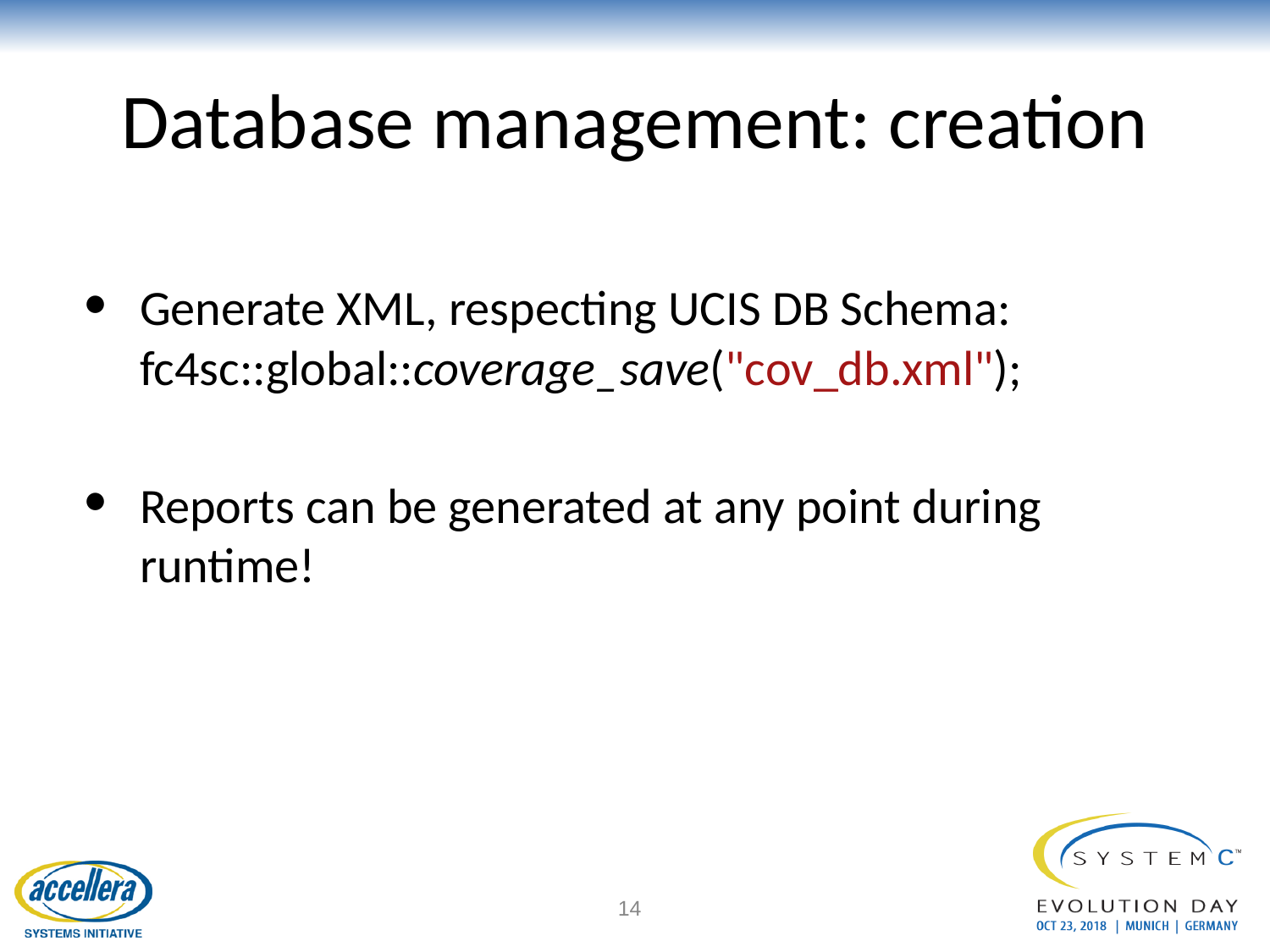

# Database management: creation

Generate XML, respecting UCIS DB Schema:	fc4sc::global::coverage_save("cov_db.xml");

Reports can be generated at any point during runtime!

14